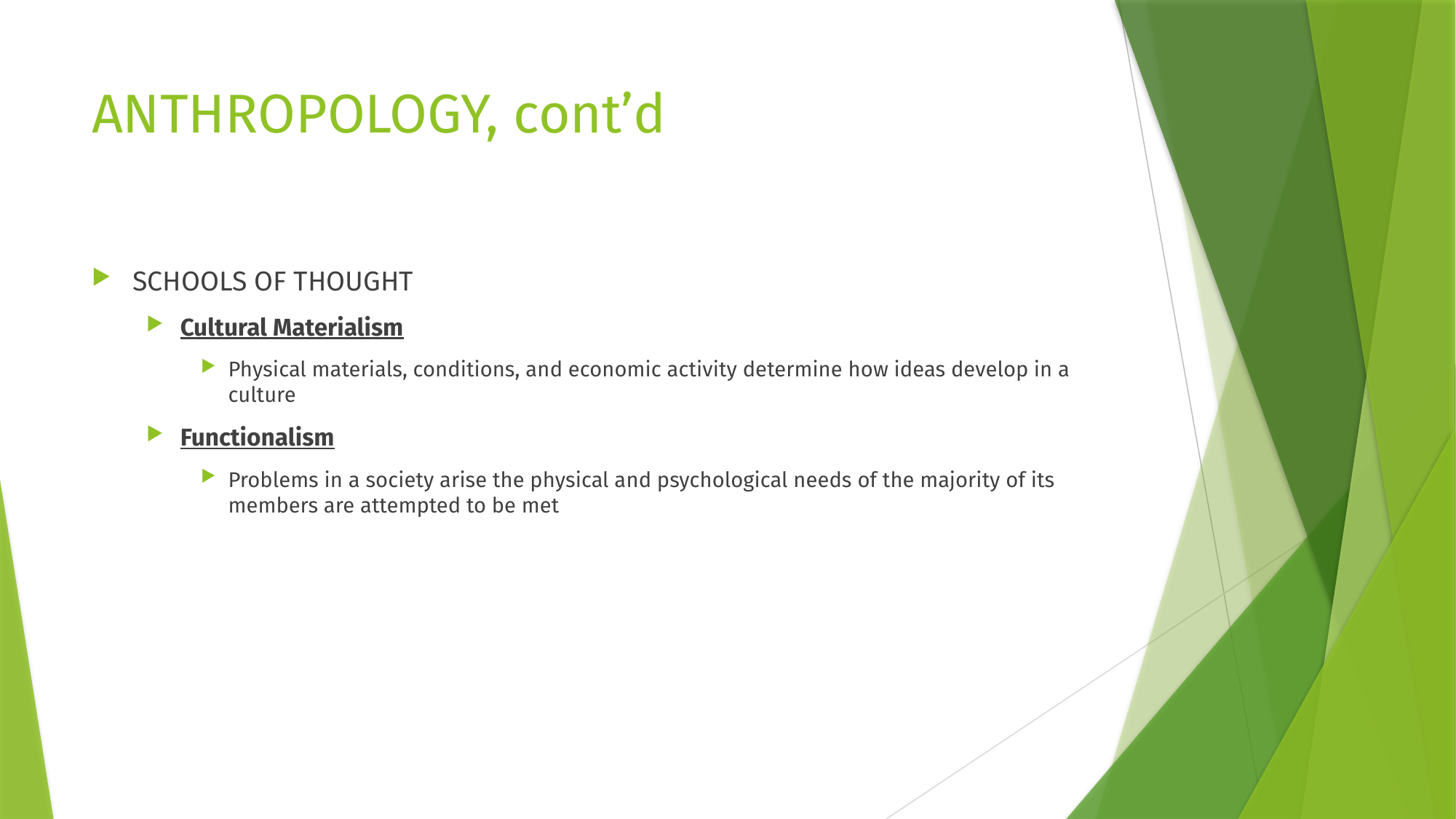

# ANTHROPOLOGY, cont’d
SCHOOLS OF THOUGHT
Cultural Materialism
Physical materials, conditions, and economic activity determine how ideas develop in a culture
Functionalism
Problems in a society arise the physical and psychological needs of the majority of its members are attempted to be met